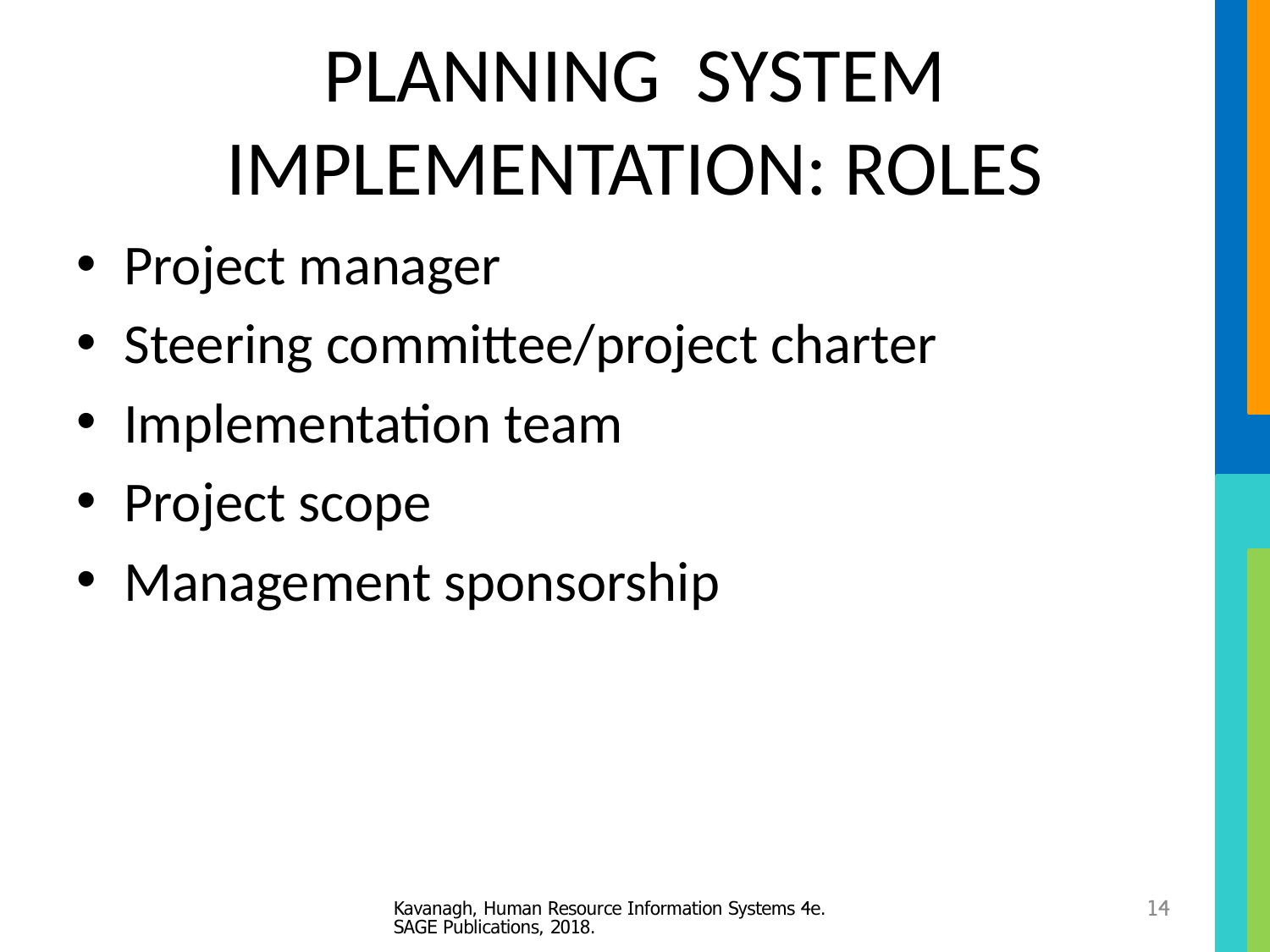

# PLANNING  SYSTEM IMPLEMENTATION: ROLES
Project manager
Steering committee/project charter
Implementation team
Project scope
Management sponsorship
Kavanagh, Human Resource Information Systems 4e. SAGE Publications, 2018.
14